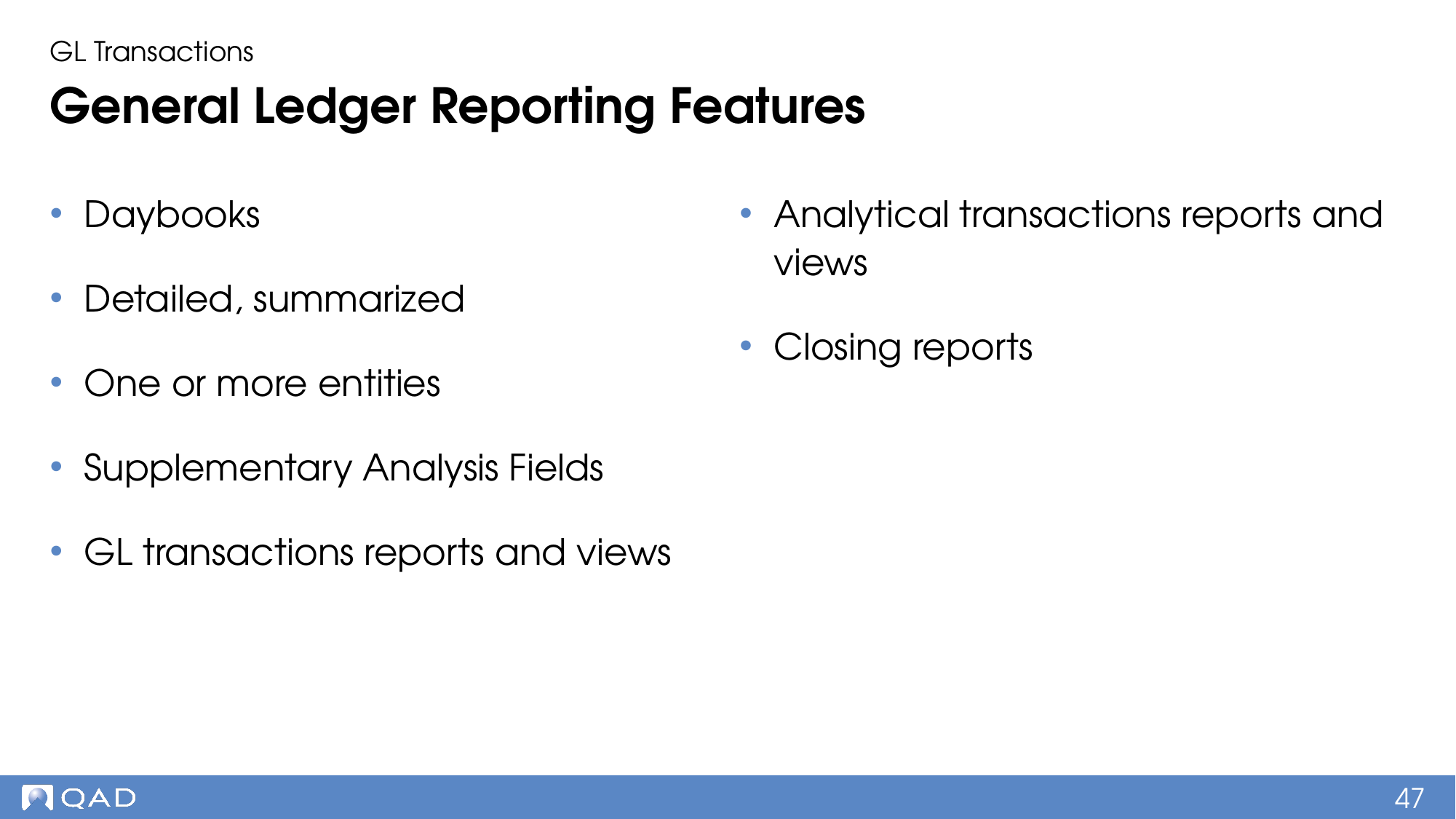

GL Transactions
# General Ledger Reporting Features
Daybooks
Detailed, summarized
One or more entities
Supplementary Analysis Fields
GL transactions reports and views
Analytical transactions reports and views
Closing reports

47